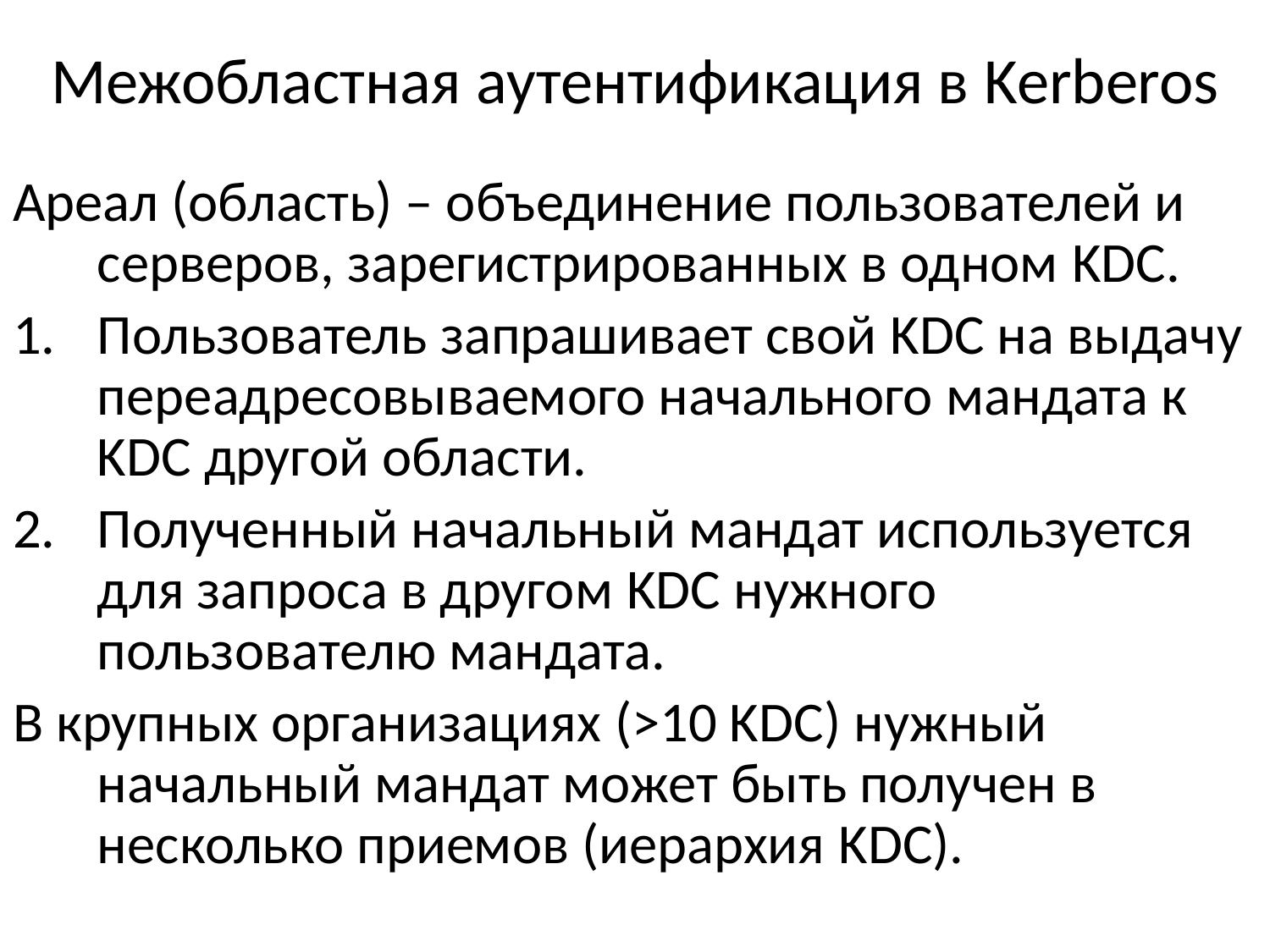

# Межобластная аутентификация в Kerberos
Ареал (область) – объединение пользователей и серверов, зарегистрированных в одном KDC.
Пользователь запрашивает свой KDC на выдачу переадресовываемого начального мандата к KDC другой области.
Полученный начальный мандат используется для запроса в другом KDC нужного пользователю мандата.
В крупных организациях (>10 KDC) нужный начальный мандат может быть получен в несколько приемов (иерархия KDC).